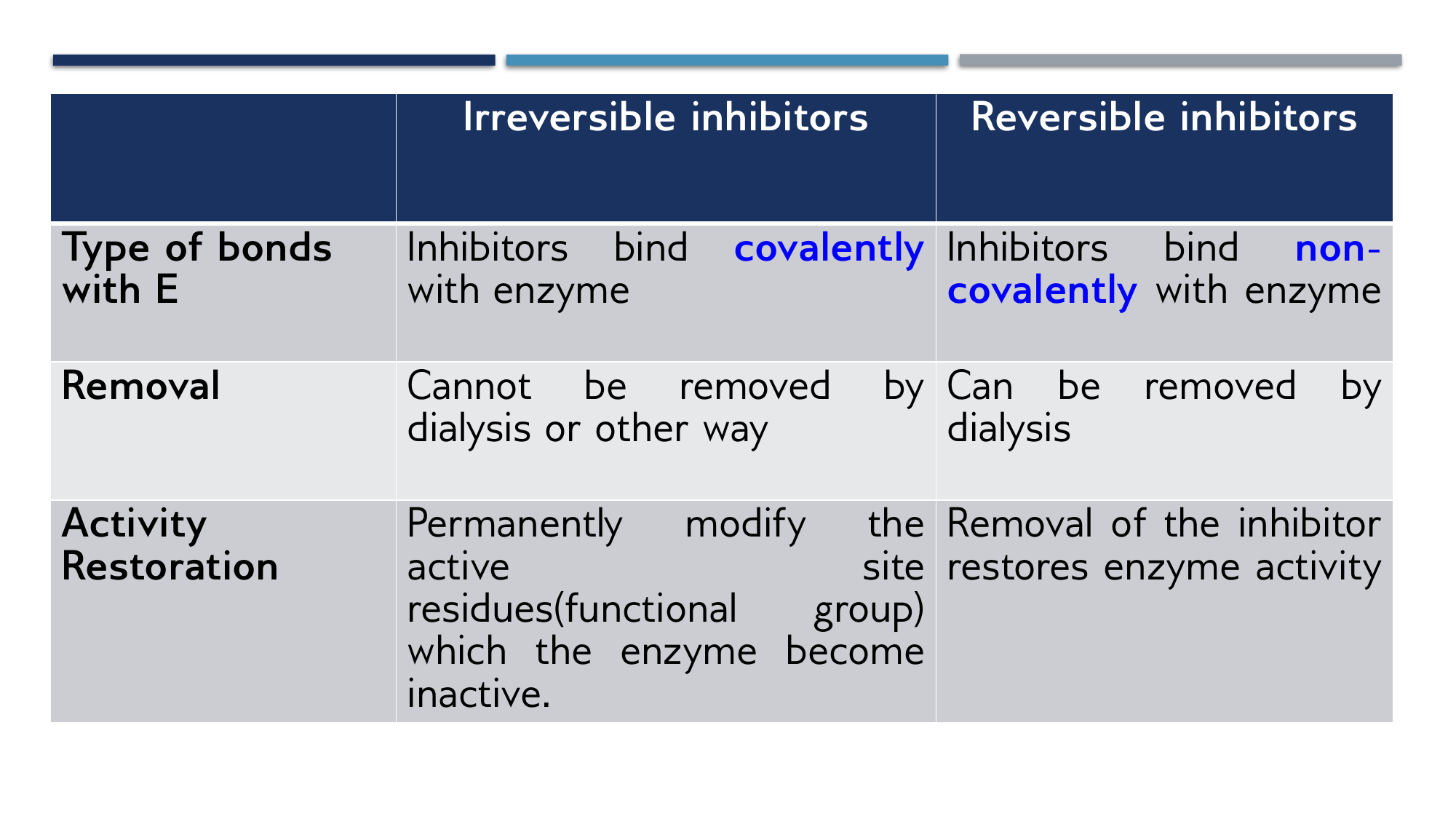

|  | Irreversible inhibitors | Reversible inhibitors |
| --- | --- | --- |
| Type of bonds with E | Inhibitors bind covalently with enzyme | Inhibitors bind non-covalently with enzyme |
| Removal | Cannot be removed by dialysis or other way | Can be removed by dialysis |
| Activity Restoration | Permanently modify the active site residues(functional group) which the enzyme become inactive. | Removal of the inhibitor restores enzyme activity |